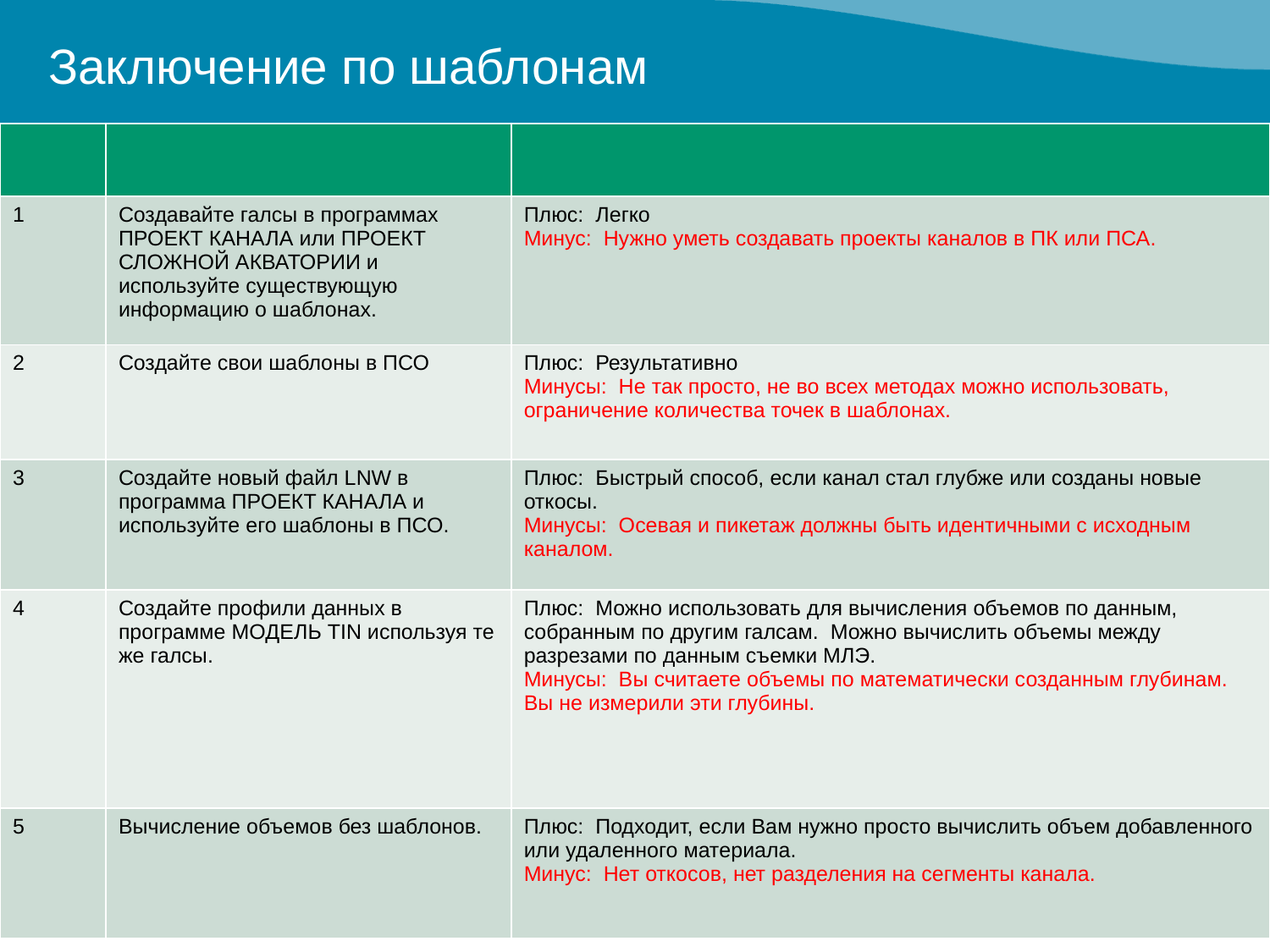

# Заключение по шаблонам
|  |  |  |
| --- | --- | --- |
| 1 | Создавайте галсы в программах ПРОЕКТ КАНАЛА или ПРОЕКТ СЛОЖНОЙ АКВАТОРИИ и используйте существующую информацию о шаблонах. | Плюс: Легко Минус: Нужно уметь создавать проекты каналов в ПК или ПСА. |
| 2 | Создайте свои шаблоны в ПСО | Плюс: Результативно Минусы: Не так просто, не во всех методах можно использовать, ограничение количества точек в шаблонах. |
| 3 | Создайте новый файл LNW в программа ПРОЕКТ КАНАЛА и используйте его шаблоны в ПСО. | Плюс: Быстрый способ, если канал стал глубже или созданы новые откосы. Минусы: Осевая и пикетаж должны быть идентичными с исходным каналом. |
| 4 | Создайте профили данных в программе МОДЕЛЬ TIN используя те же галсы. | Плюс: Можно использовать для вычисления объемов по данным, собранным по другим галсам. Можно вычислить объемы между разрезами по данным съемки МЛЭ. Минусы: Вы считаете объемы по математически созданным глубинам. Вы не измерили эти глубины. |
| 5 | Вычисление объемов без шаблонов. | Плюс: Подходит, если Вам нужно просто вычислить объем добавленного или удаленного материала. Минус: Нет откосов, нет разделения на сегменты канала. |